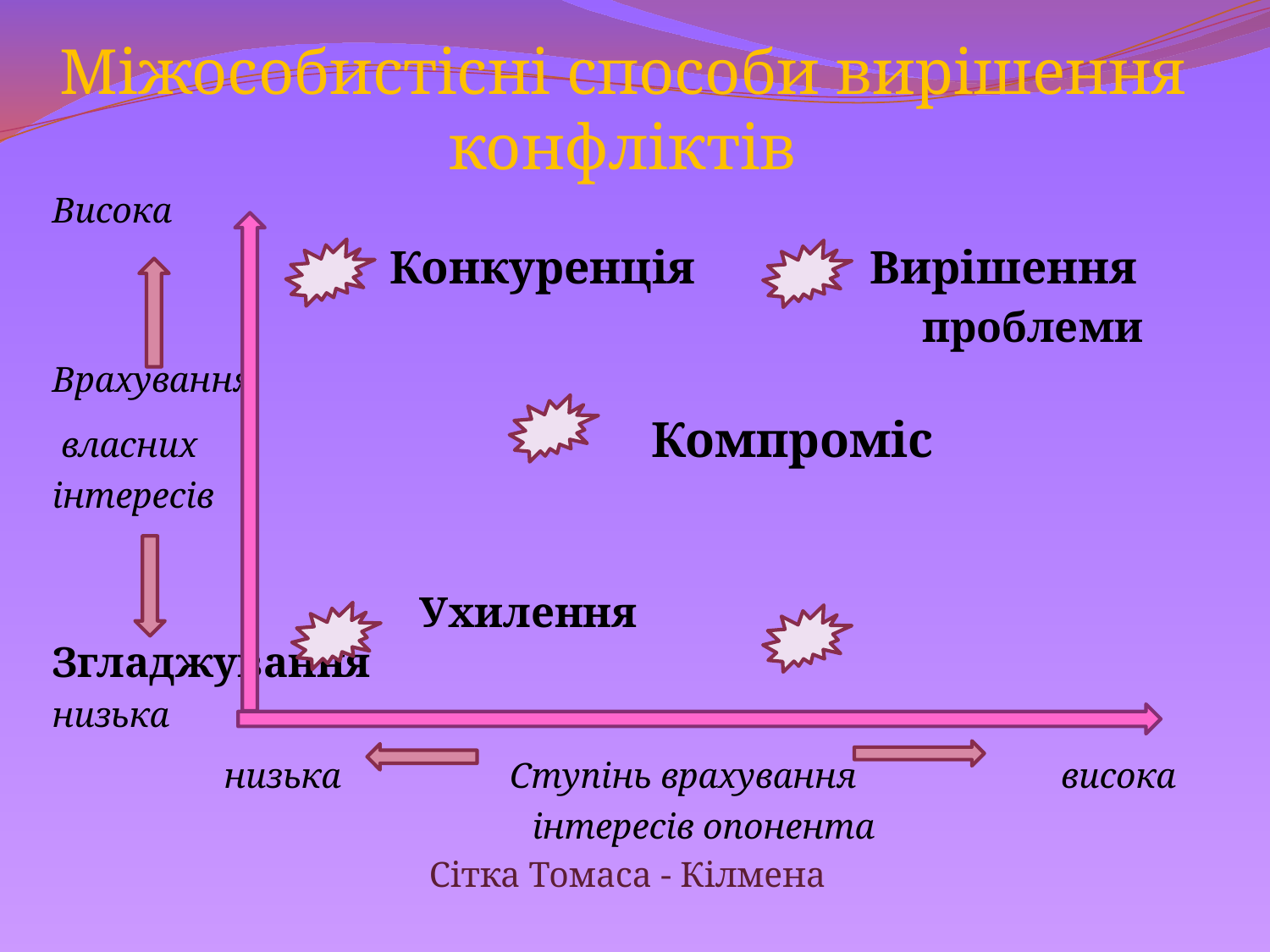

Міжособистісні способи вирішення конфліктів
Висока
                             Конкуренція               Вирішення
                                                                                                                                         проблеми
Врахування
 власних                                                   Компроміс
інтересів

                                  Ухилення                            Згладжування
низька
               низька                   Ступінь врахування                       висока
                                                      інтересів опонента
 Сітка Томаса - Кілмена
#